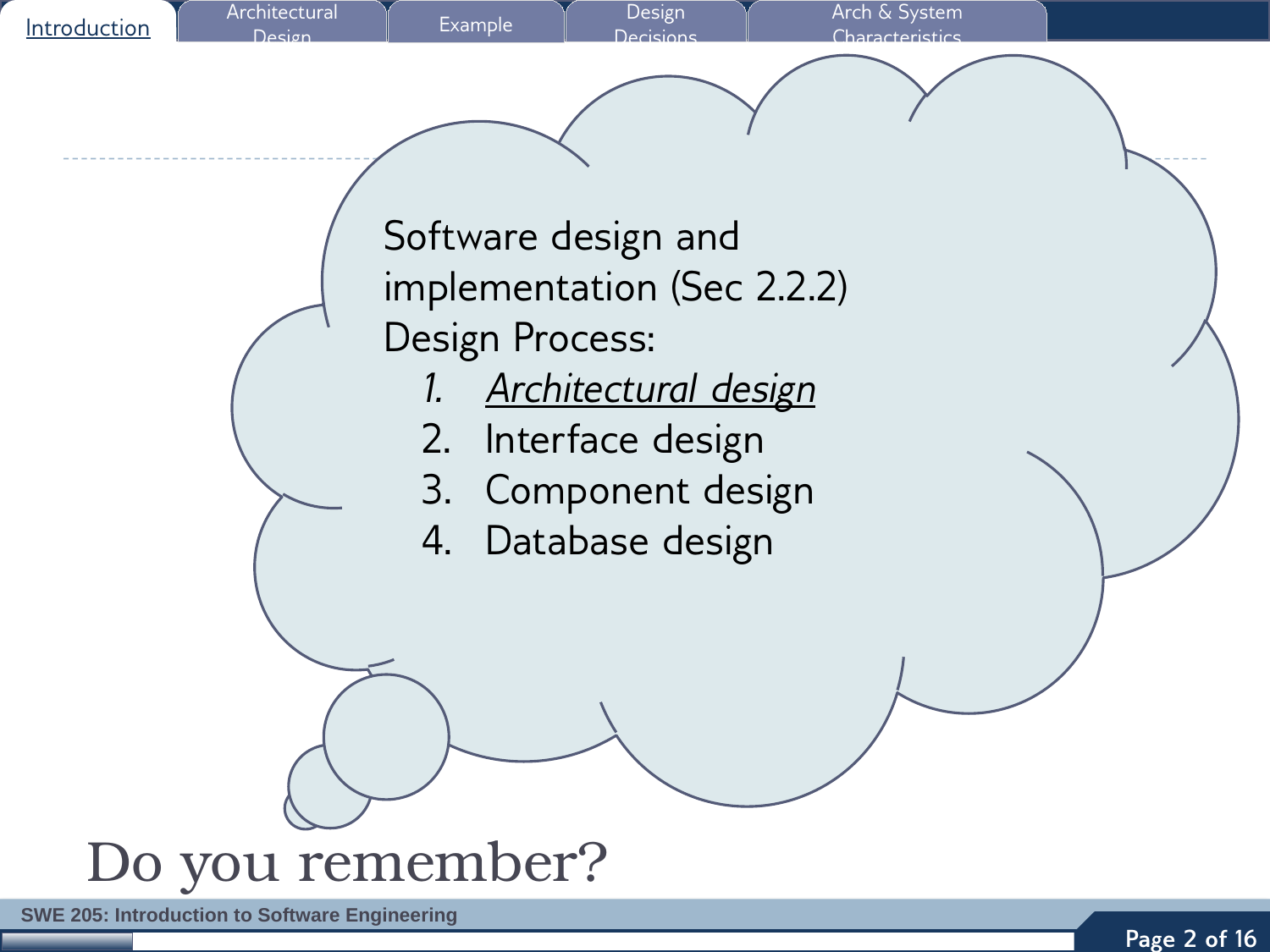

Introduction
Architectural Design
Example
Design Decisions
Arch & System Characteristics
Software design and implementation (Sec 2.2.2)
Design Process:
Architectural design
Interface design
Component design
Database design

# Do you remember?
2
Page 2 of 16